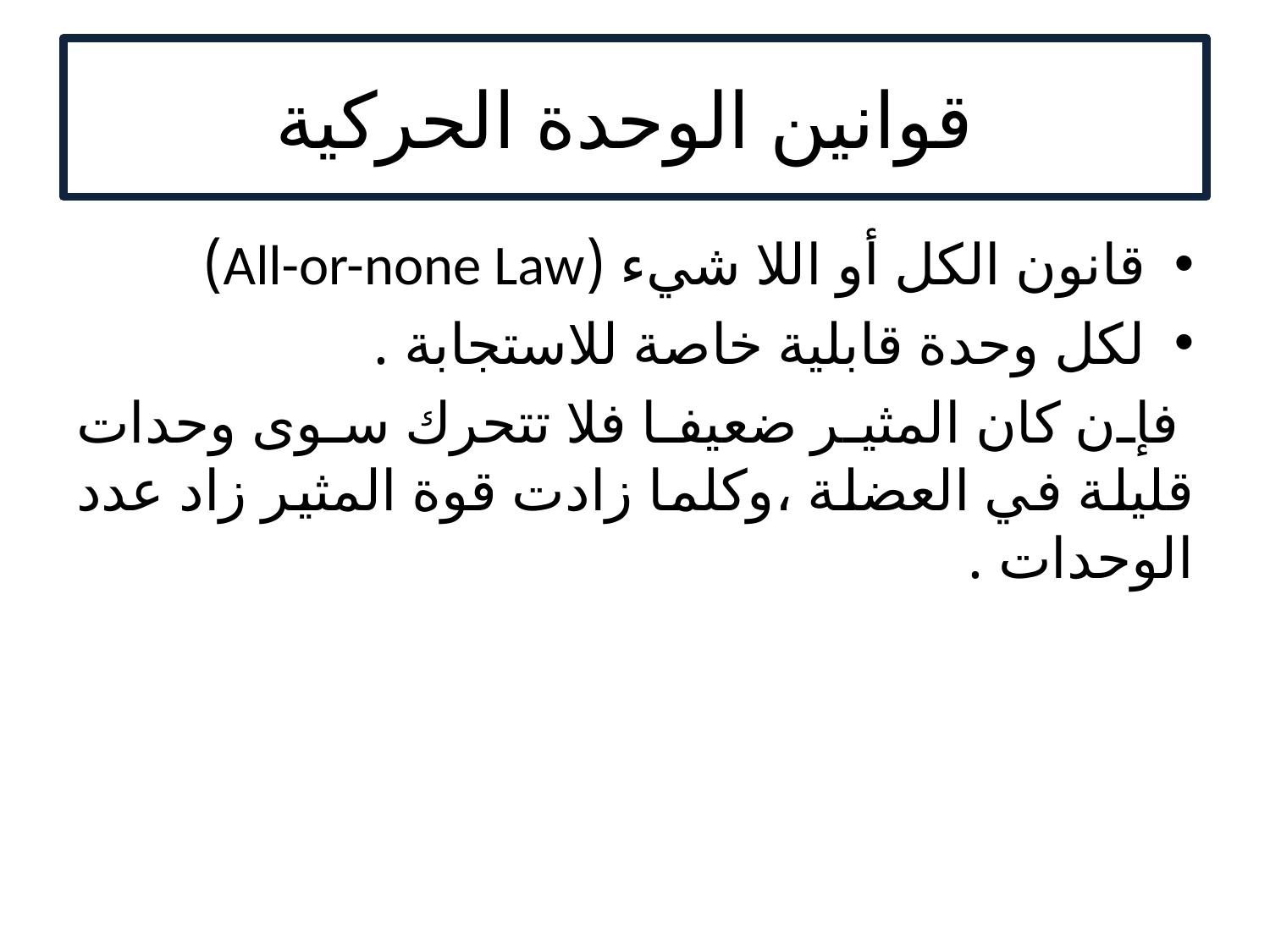

# قوانين الوحدة الحركية
قانون الكل أو اللا شيء (All-or-none Law)
لكل وحدة قابلية خاصة للاستجابة .
 فإن كان المثير ضعيفا فلا تتحرك سوى وحدات قليلة في العضلة ،وكلما زادت قوة المثير زاد عدد الوحدات .